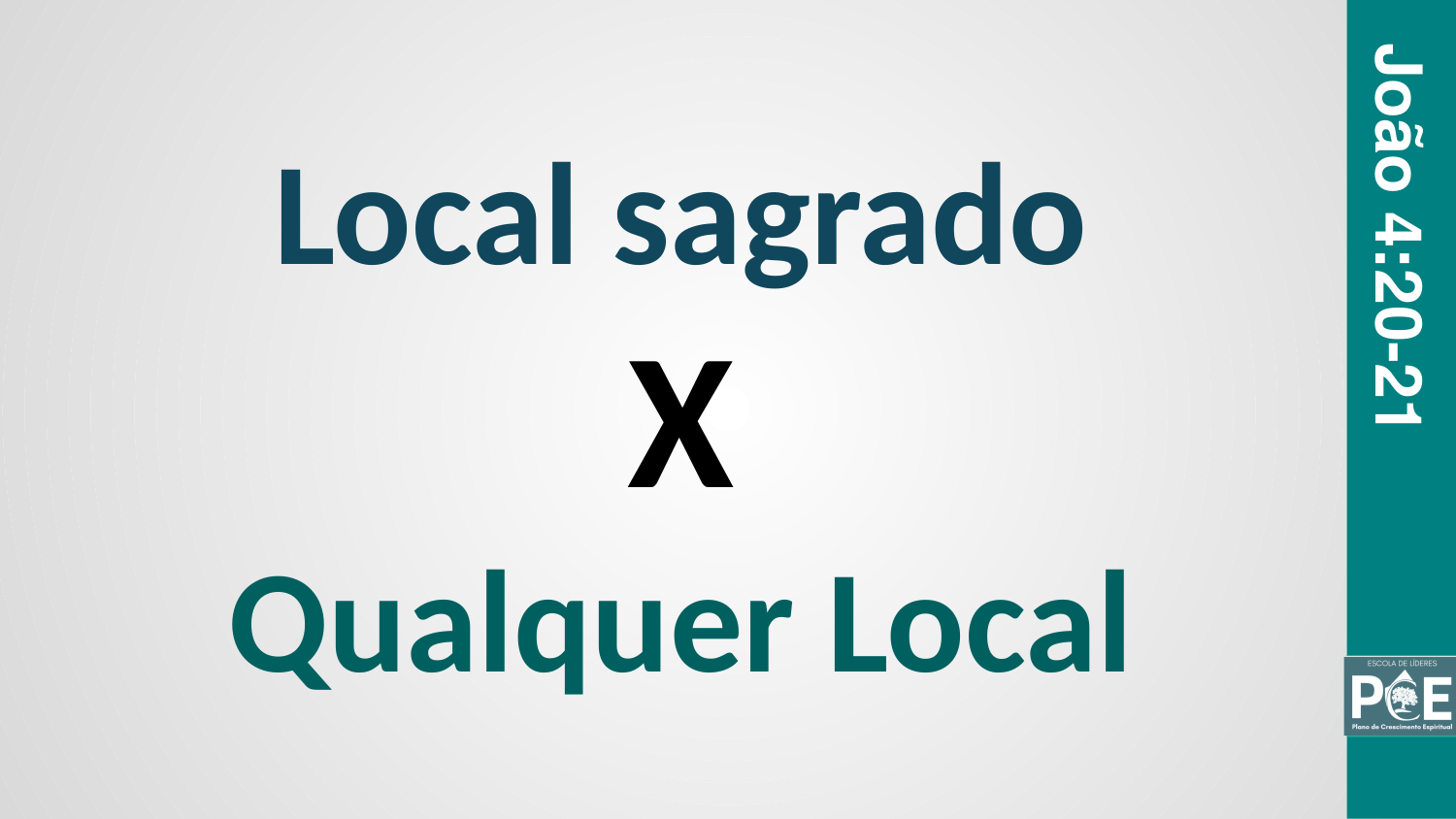

Local sagrado
X
Qualquer Local
João 4:20-21